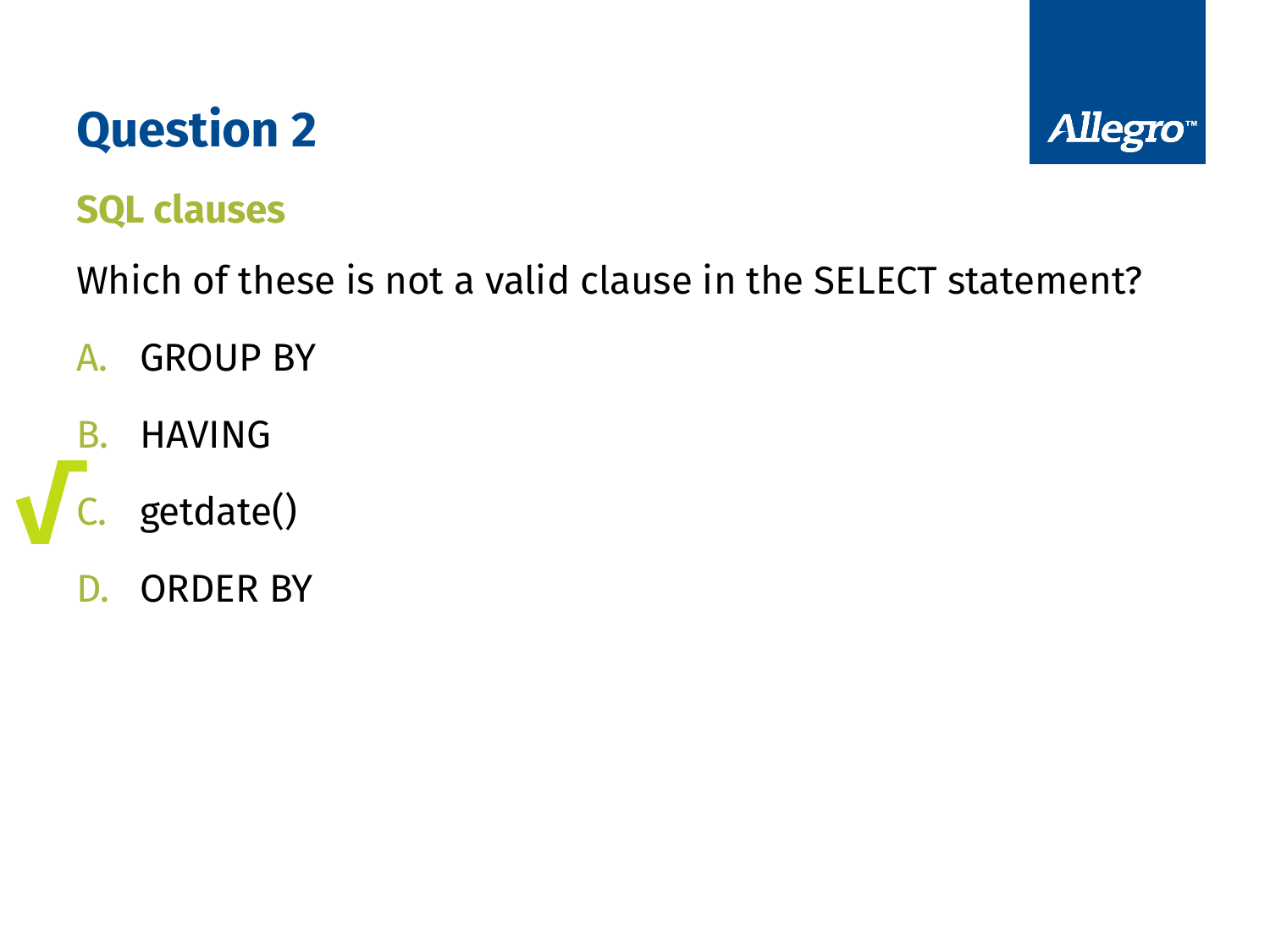

# Question 2
SQL clauses
Which of these is not a valid clause in the SELECT statement?
GROUP BY
HAVING
getdate()
ORDER BY
√